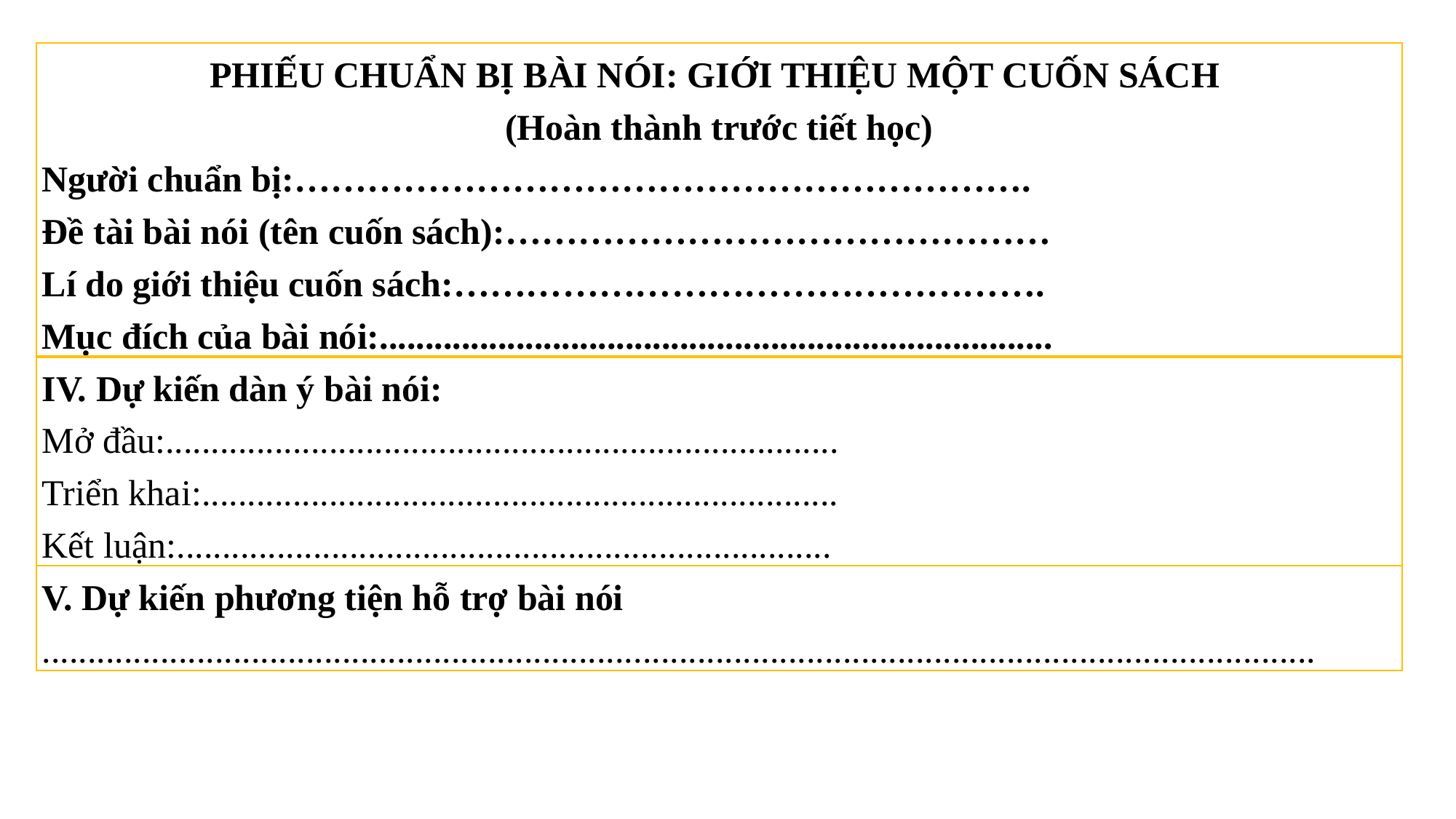

| PHIẾU CHUẨN BỊ BÀI NÓI: GIỚI THIỆU MỘT CUỐN SÁCH (Hoàn thành trước tiết học) Người chuẩn bị:……………………………………………………. Đề tài bài nói (tên cuốn sách):……………………………………… Lí do giới thiệu cuốn sách:…………………………………………. Mục đích của bài nói:.......................................................................... |
| --- |
| IV. Dự kiến dàn ý bài nói: Mở đầu:.......................................................................... Triển khai:...................................................................... Kết luận:........................................................................ |
| V. Dự kiến phương tiện hỗ trợ bài nói ............................................................................................................................................ |